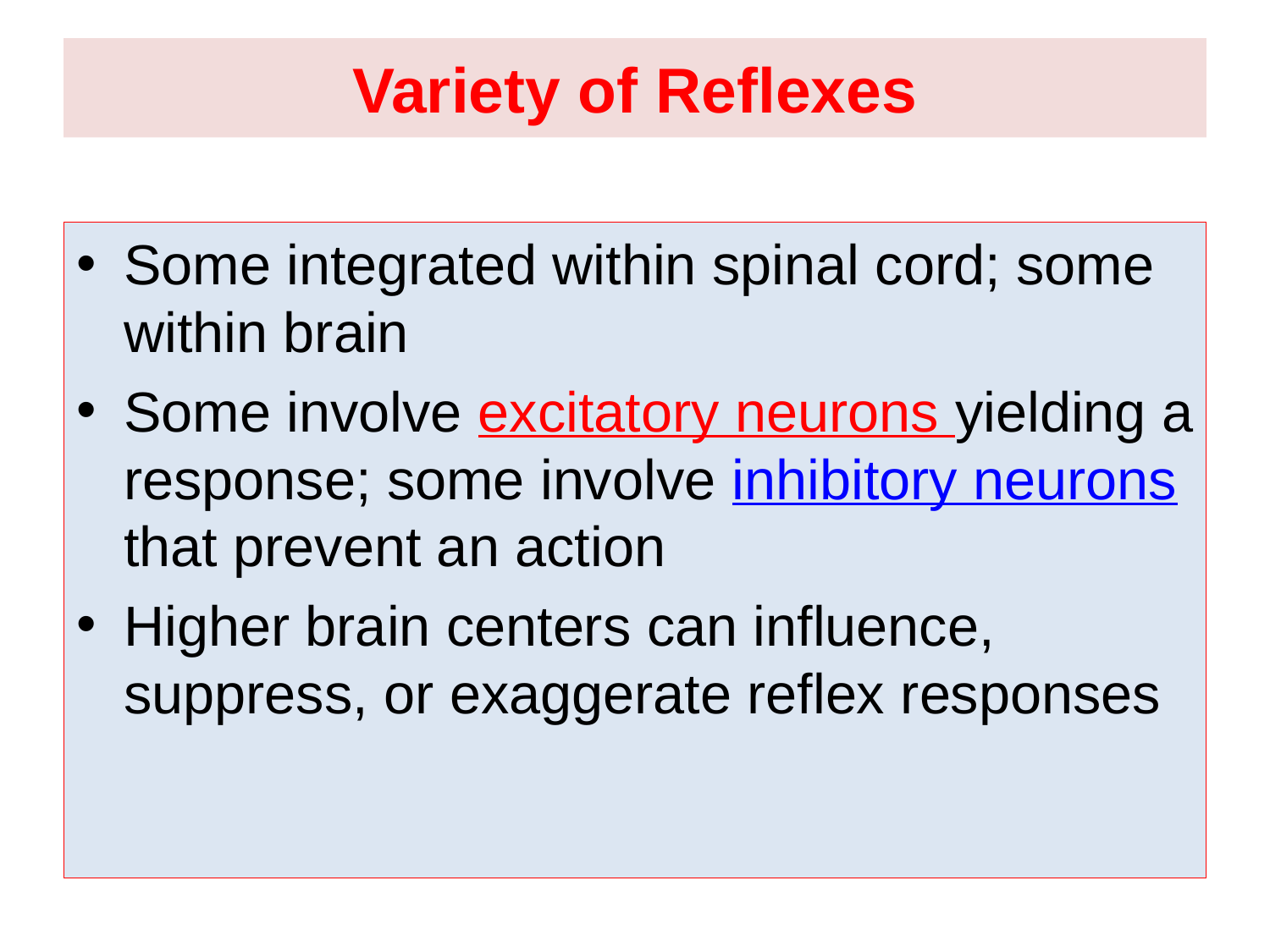

# Variety of Reflexes
Some integrated within spinal cord; some within brain
Some involve excitatory neurons yielding a response; some involve inhibitory neurons that prevent an action
Higher brain centers can influence, suppress, or exaggerate reflex responses